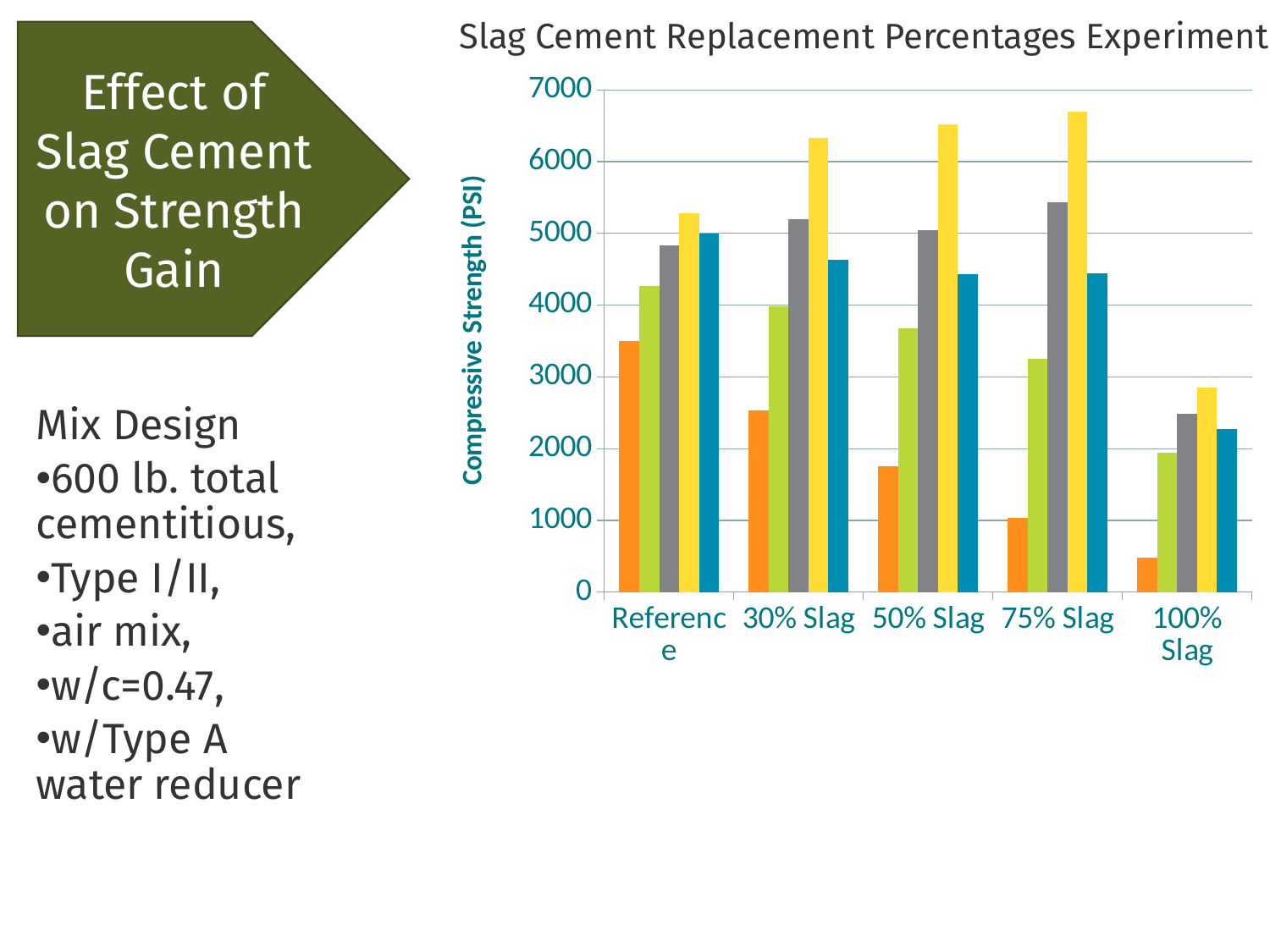

Slag Cement Replacement Percentages Experiment
Effect of Slag Cement on Strength Gain

### Chart

| Category | 3 Day | 7 Day | 14 Day | 28 Day | 28 Day (50 degree cure) |
|---|---|---|---|---|---|
| Reference | 3498.653846153846 | 4262.371794871795 | 4830.0 | 5280.0 | 5000.000000000001 |
| 30% Slag | 2533.069306930693 | 3984.9504950495048 | 5200.0 | 6330.0 | 4630.0 |
| 50% Slag | 1757.384370015949 | 3681.1483253588517 | 5043.381180223286 | 6520.0 | 4430.0 |
| 75% Slag | 1038.7596899224807 | 3251.3178294573645 | 5432.7131782945735 | 6700.0 | 4440.0 |
| 100% Slag | 482.14285714285717 | 1939.2857142857142 | 2485.714285714286 | 2850.0 | 2280.0 |
Mix Design
600 lb. total cementitious,
Type I/II,
air mix,
w/c=0.47,
w/Type A water reducer